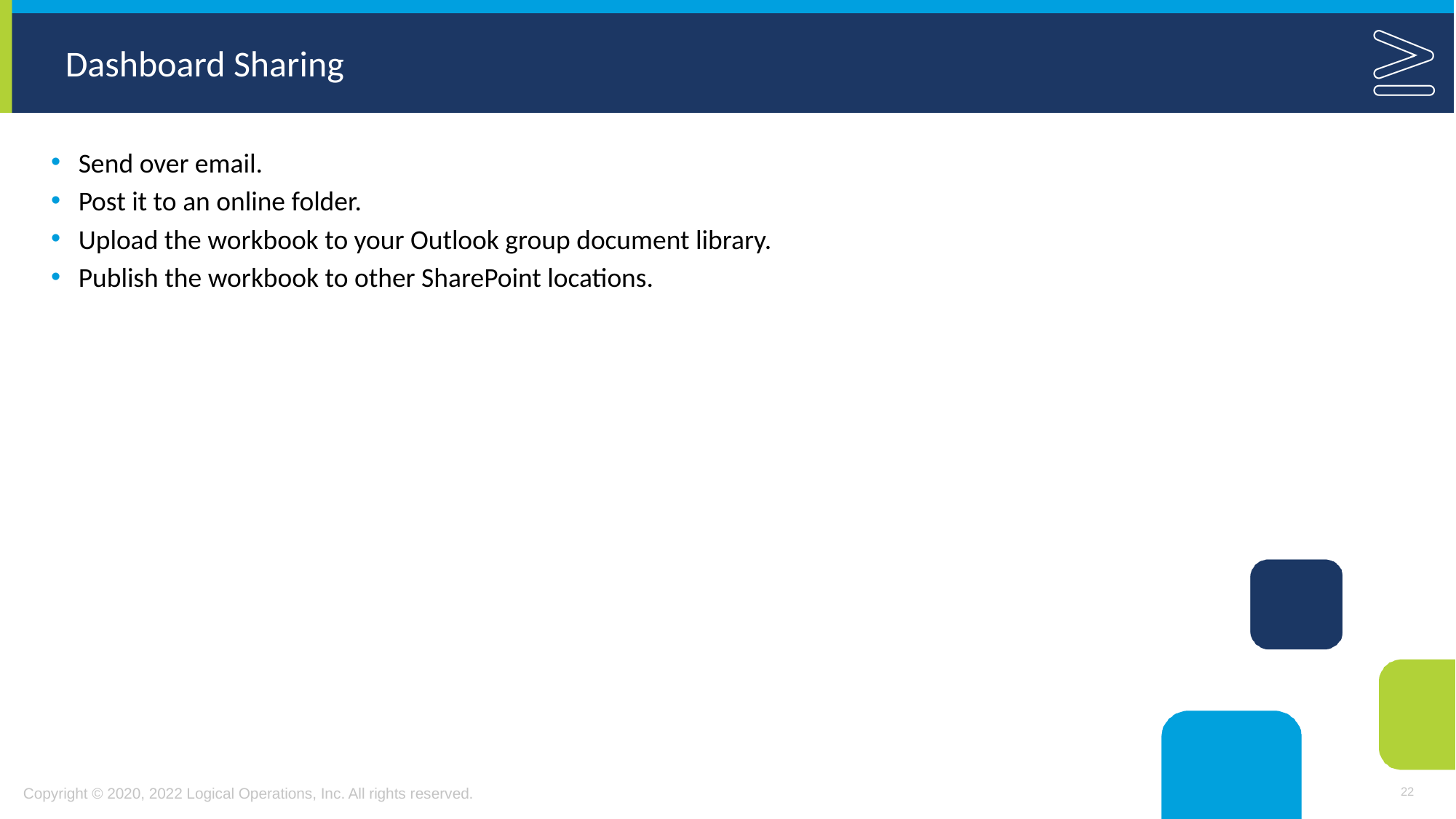

# Dashboard Sharing
Send over email.
Post it to an online folder.
Upload the workbook to your Outlook group document library.
Publish the workbook to other SharePoint locations.
22